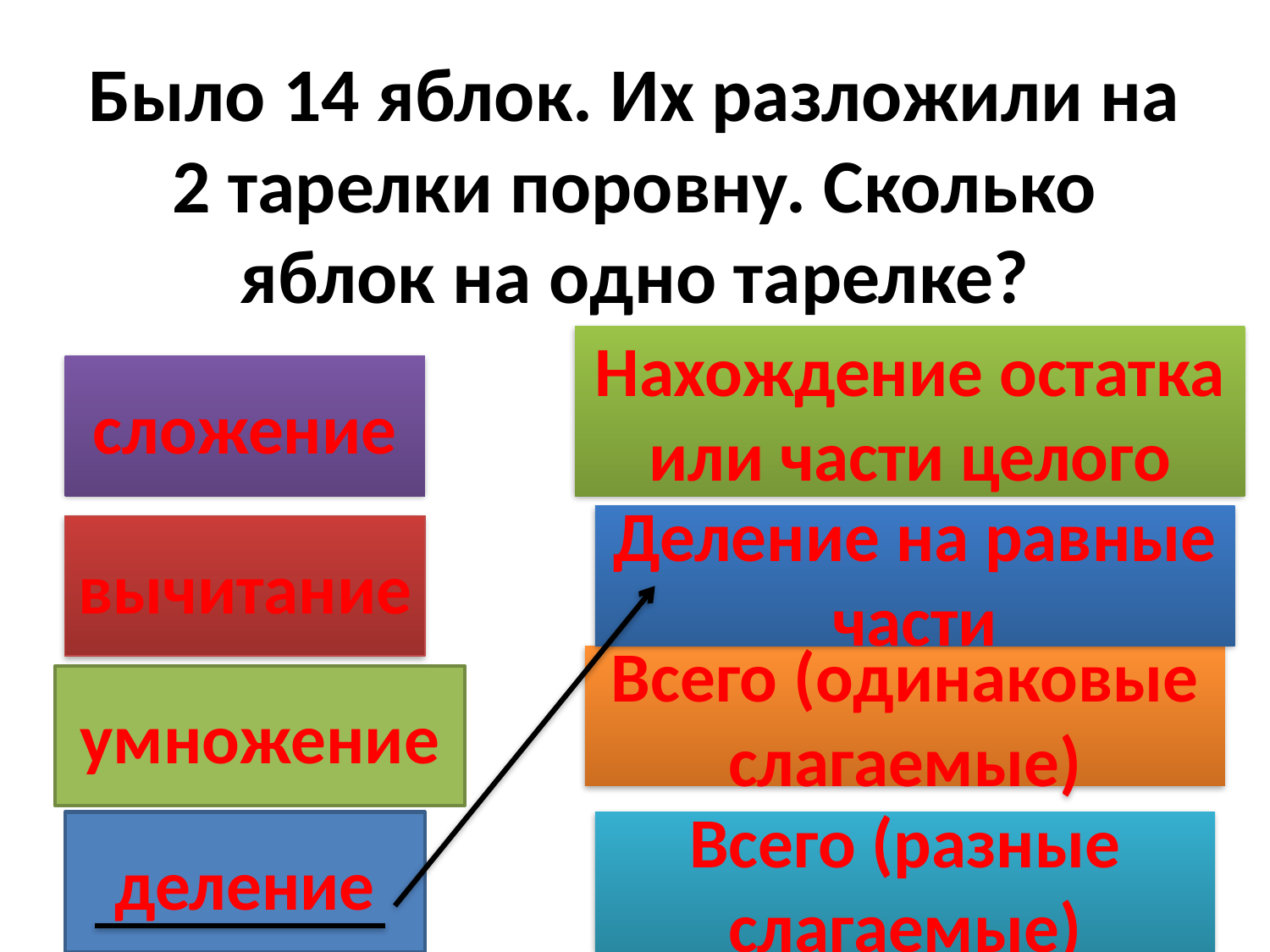

# Было 14 яблок. Их разложили на 2 тарелки поровну. Сколько яблок на одно тарелке?
Нахождение остатка или части целого
сложение
Деление на равные части
вычитание
Всего (одинаковые слагаемые)
умножение
деление
Всего (разные слагаемые)